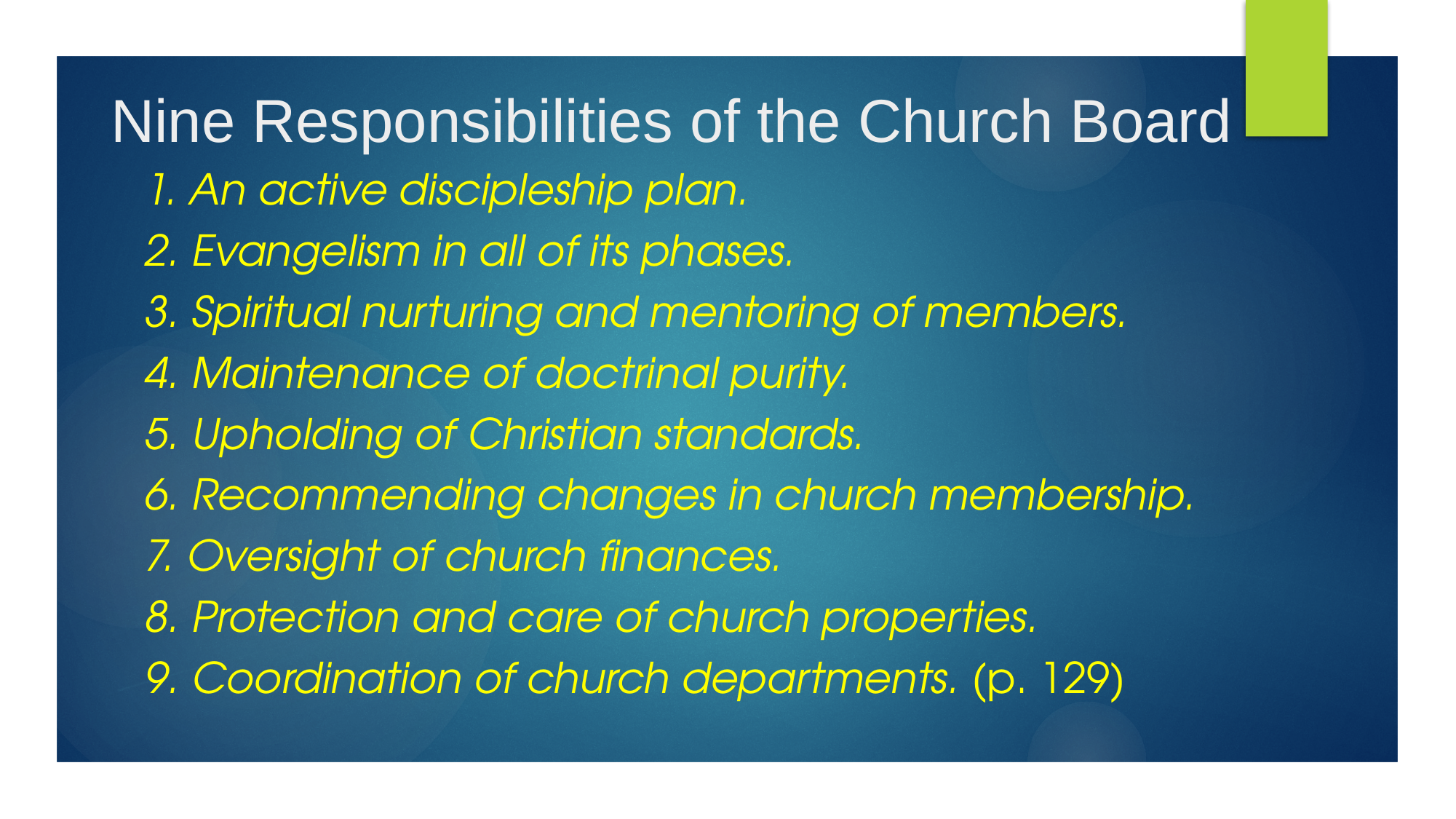

Nine Responsibilities of the Church Board
1. An active discipleship plan.
2. Evangelism in all of its phases.
3. Spiritual nurturing and mentoring of members.
4. Maintenance of doctrinal purity.
5. Upholding of Christian standards.
6. Recommending changes in church membership.
7. Oversight of church finances.
8. Protection and care of church properties.
9. Coordination of church departments. (p. 129)